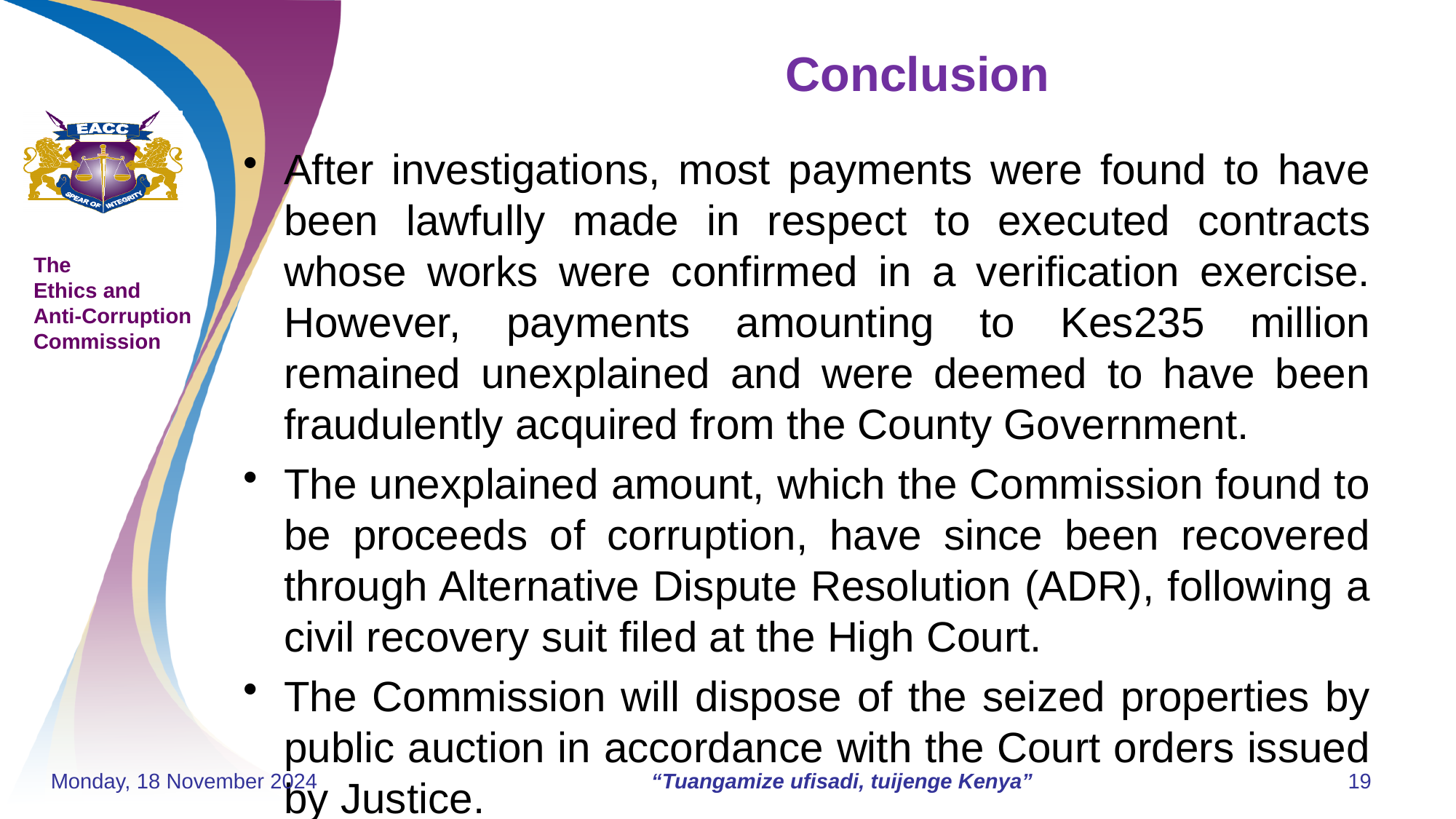

# Conclusion

After investigations, most payments were found to have been lawfully made in respect to executed contracts whose works were confirmed in a verification exercise. However, payments amounting to Kes235 million remained unexplained and were deemed to have been fraudulently acquired from the County Government.
The unexplained amount, which the Commission found to be proceeds of corruption, have since been recovered through Alternative Dispute Resolution (ADR), following a civil recovery suit filed at the High Court.
The Commission will dispose of the seized properties by public auction in accordance with the Court orders issued by Justice.

Monday, 18 November 2024
“Tuangamize ufisadi, tuijenge Kenya”
19